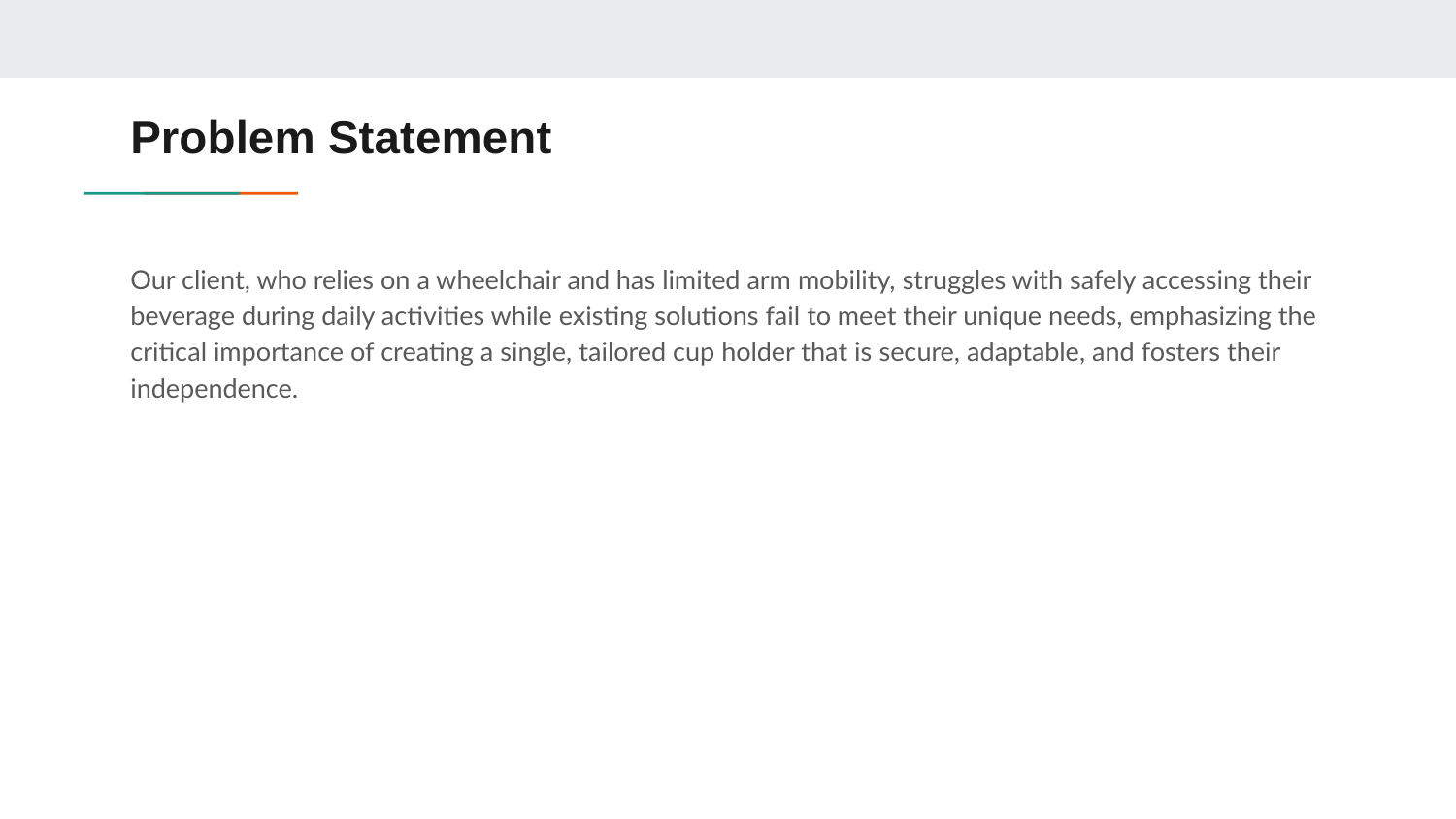

# Problem Statement
Our client, who relies on a wheelchair and has limited arm mobility, struggles with safely accessing their beverage during daily activities while existing solutions fail to meet their unique needs, emphasizing the critical importance of creating a single, tailored cup holder that is secure, adaptable, and fosters their independence.